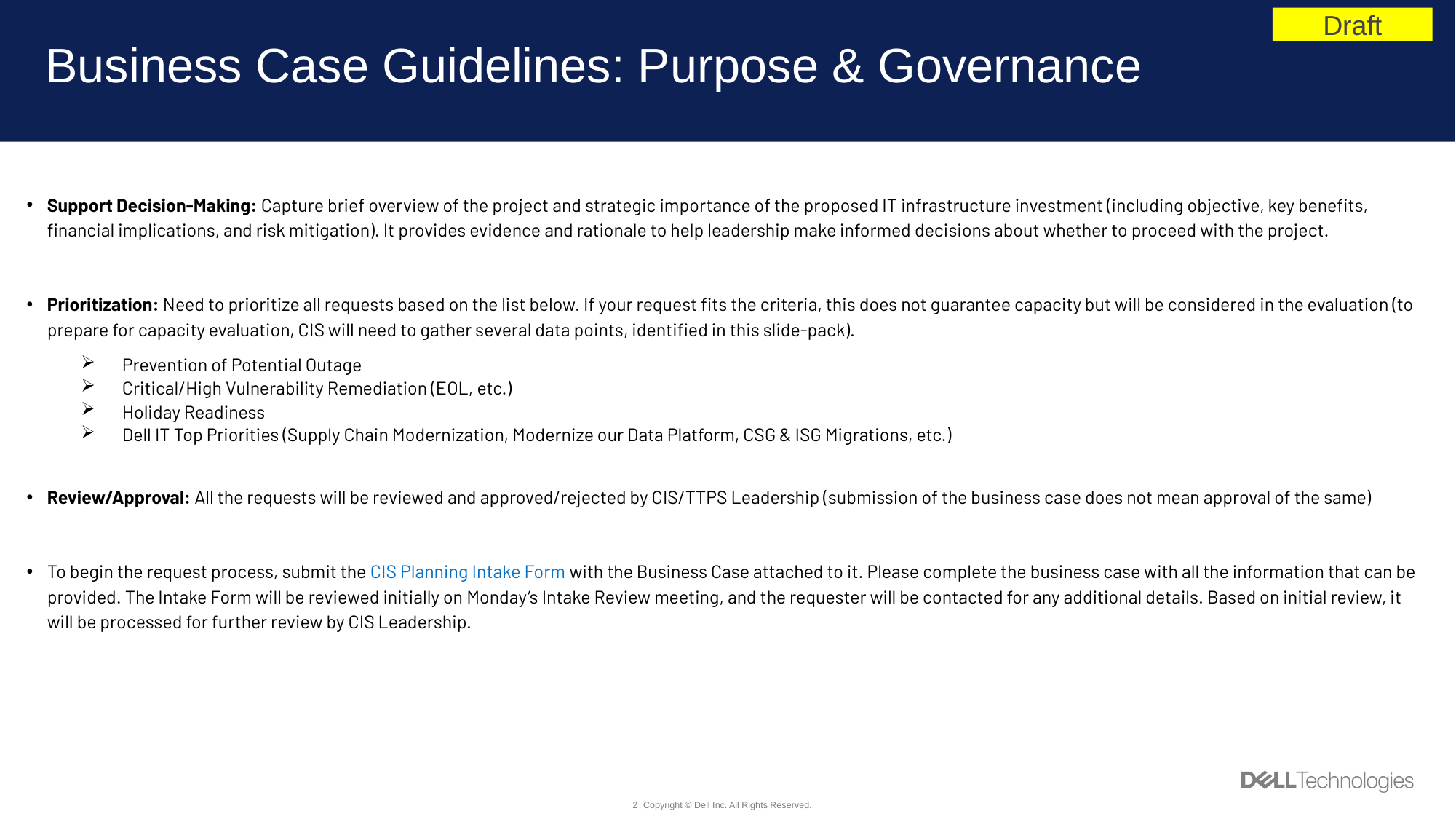

Draft
# Business Case Guidelines: Purpose & Governance

Support Decision-Making: Capture brief overview of the project and strategic importance of the proposed IT infrastructure investment (including objective, key benefits, financial implications, and risk mitigation). It provides evidence and rationale to help leadership make informed decisions about whether to proceed with the project.

Prioritization: Need to prioritize all requests based on the list below. If your request fits the criteria, this does not guarantee capacity but will be considered in the evaluation (to prepare for capacity evaluation, CIS will need to gather several data points, identified in this slide-pack).
Prevention of Potential Outage
Critical/High Vulnerability Remediation (EOL, etc.)
Holiday Readiness
Dell IT Top Priorities (Supply Chain Modernization, Modernize our Data Platform, CSG & ISG Migrations, etc.)

Review/Approval: All the requests will be reviewed and approved/rejected by CIS/TTPS Leadership (submission of the business case does not mean approval of the same)

To begin the request process, submit the CIS Planning Intake Form with the Business Case attached to it. Please complete the business case with all the information that can be provided. The Intake Form will be reviewed initially on Monday’s Intake Review meeting, and the requester will be contacted for any additional details. Based on initial review, it will be processed for further review by CIS Leadership.